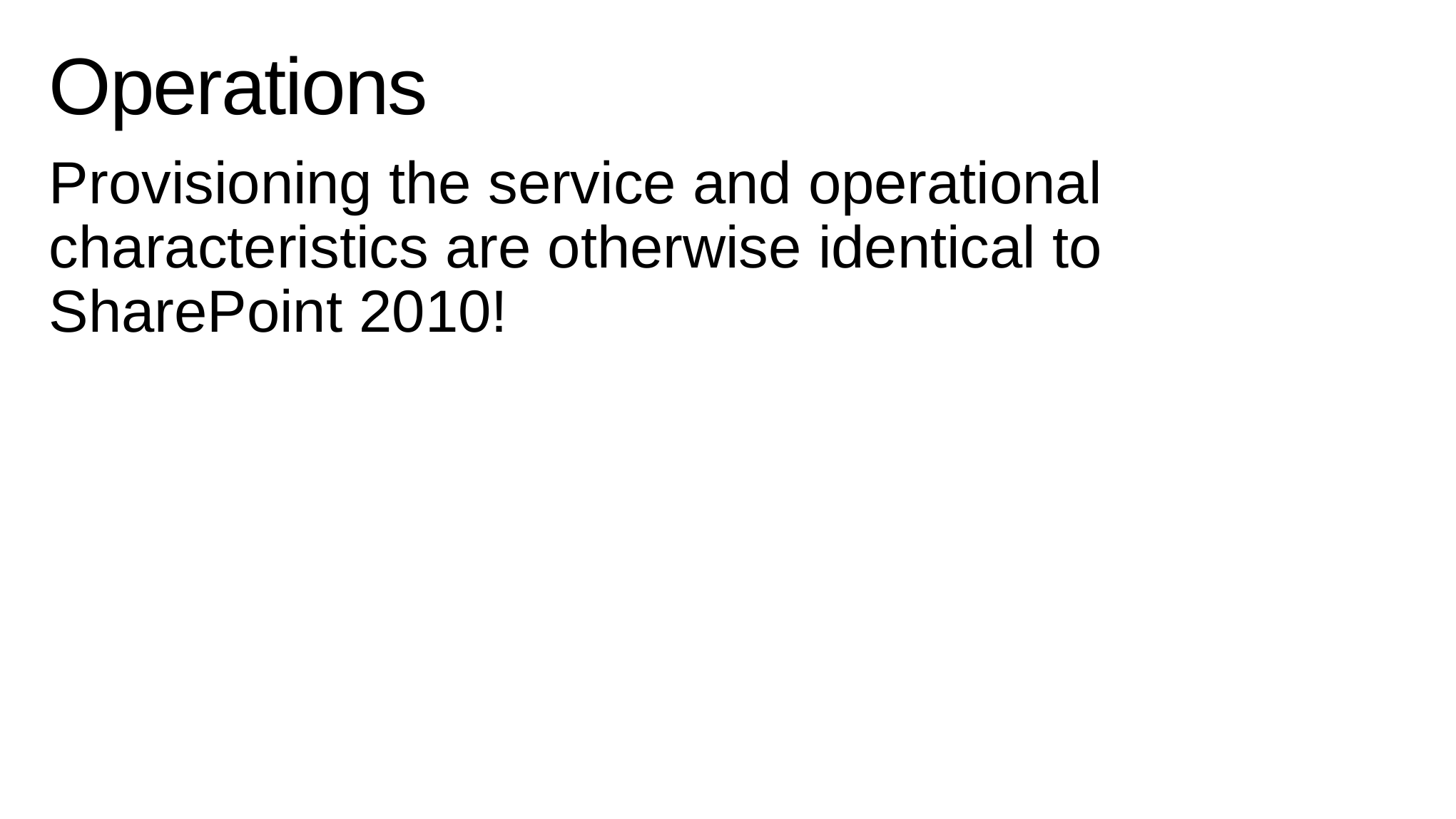

# Operations
Provisioning the service and operational characteristics are otherwise identical to SharePoint 2010!